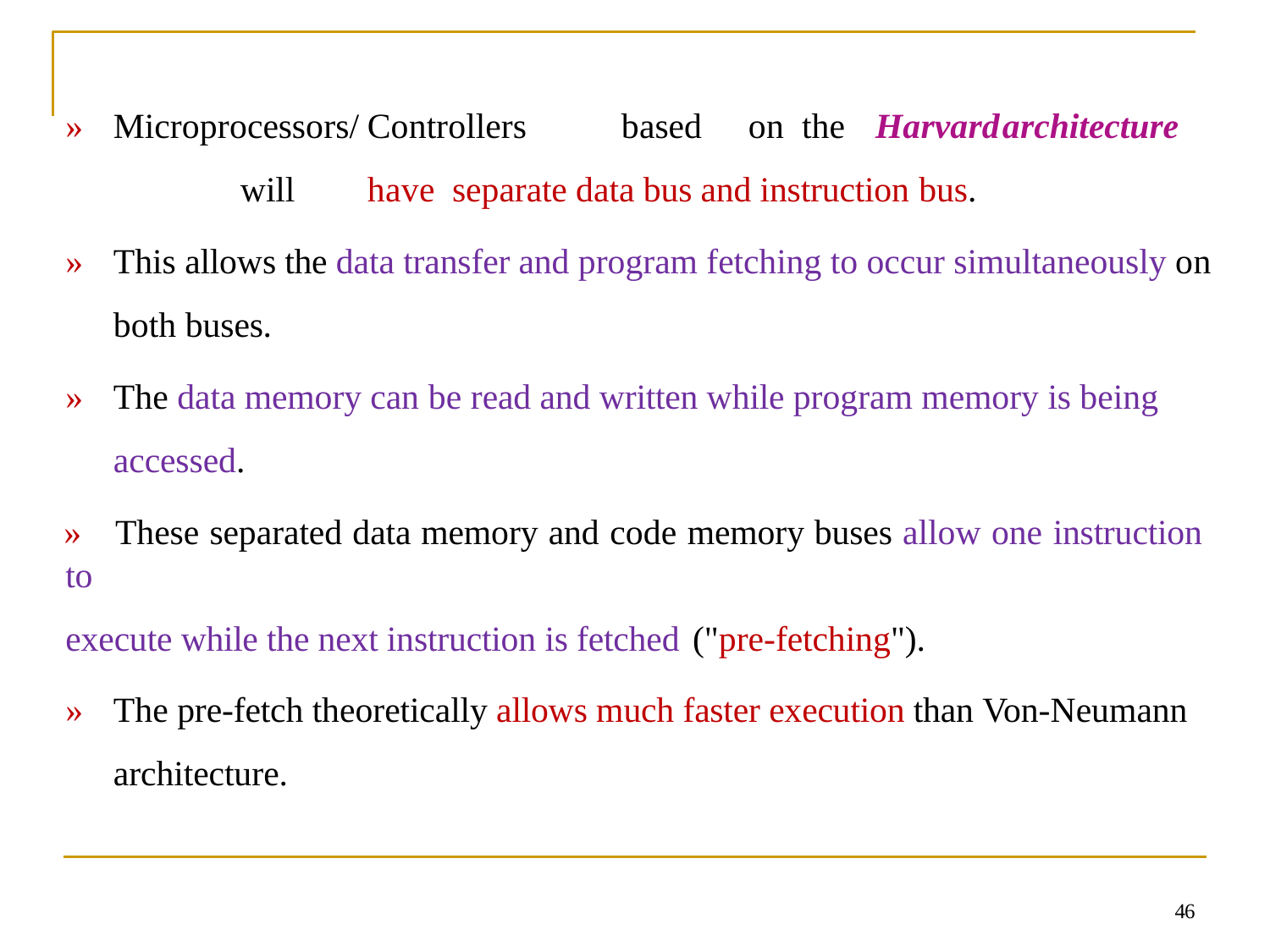

»	Microprocessors/	Controllers	based	on  the	Harvard	architecture	will	have  separate data bus and instruction bus.
»	This allows the data transfer and program fetching to occur simultaneously on  both buses.
»	The data memory can be read and written while program memory is being  accessed.
»	These separated data memory and code memory buses allow one instruction to
execute while the next instruction is fetched ("pre-fetching").
»	The pre-fetch theoretically allows much faster execution than Von-Neumann  architecture.
46